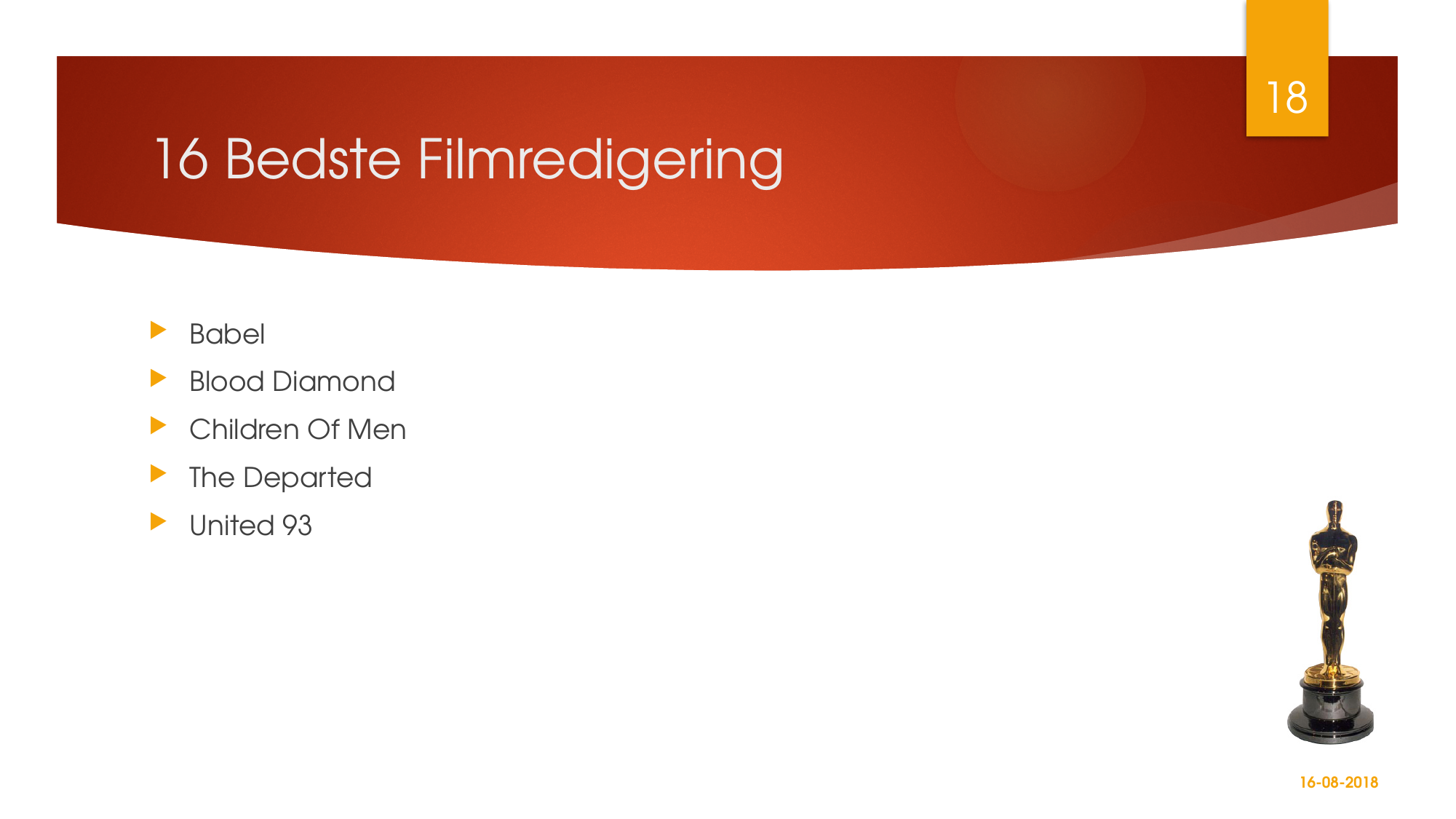

18
# 16 Bedste Filmredigering
Babel
Blood Diamond
Children Of Men
The Departed
United 93
16-08-2018